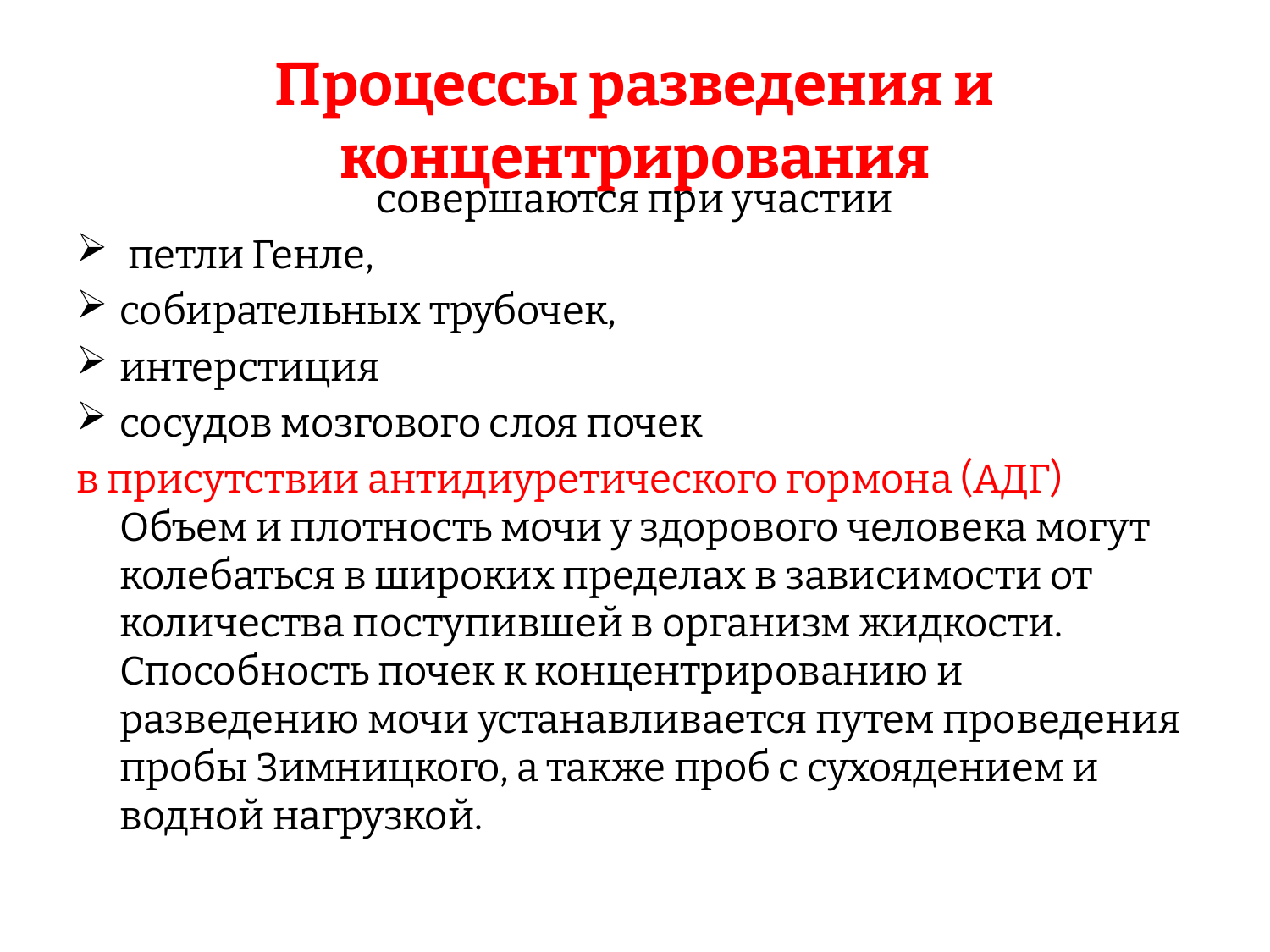

# Процессы разведения и концентрирования
совершаются при участии
 петли Генле,
собирательных трубочек,
интерстиция
сосудов мозгового слоя почек
в присутствии антидиуретического гормона (АДГ) Объем и плотность мочи у здорового человека могут колебаться в широких пределах в зависимости от количества поступившей в организм жидкости. Способность почек к концентрированию и разведению мочи устанавливается путем проведения пробы Зимницкого, а также проб с сухоядением и водной нагрузкой.